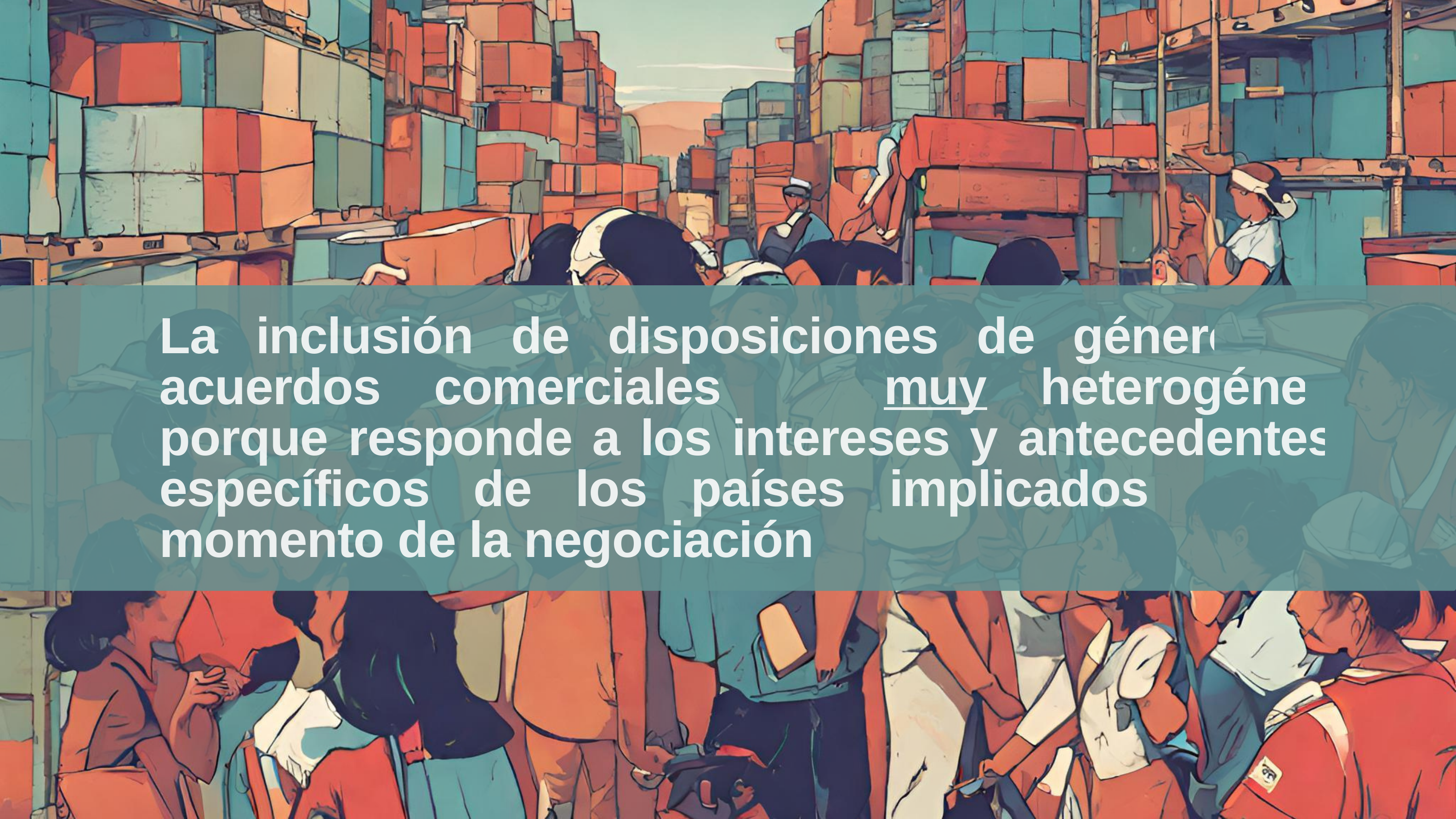

La inclusión de disposiciones de género en acuerdos comerciales es muy heterogénea porque responde a los intereses y antecedentes específicos de los países implicados en el momento de la negociación